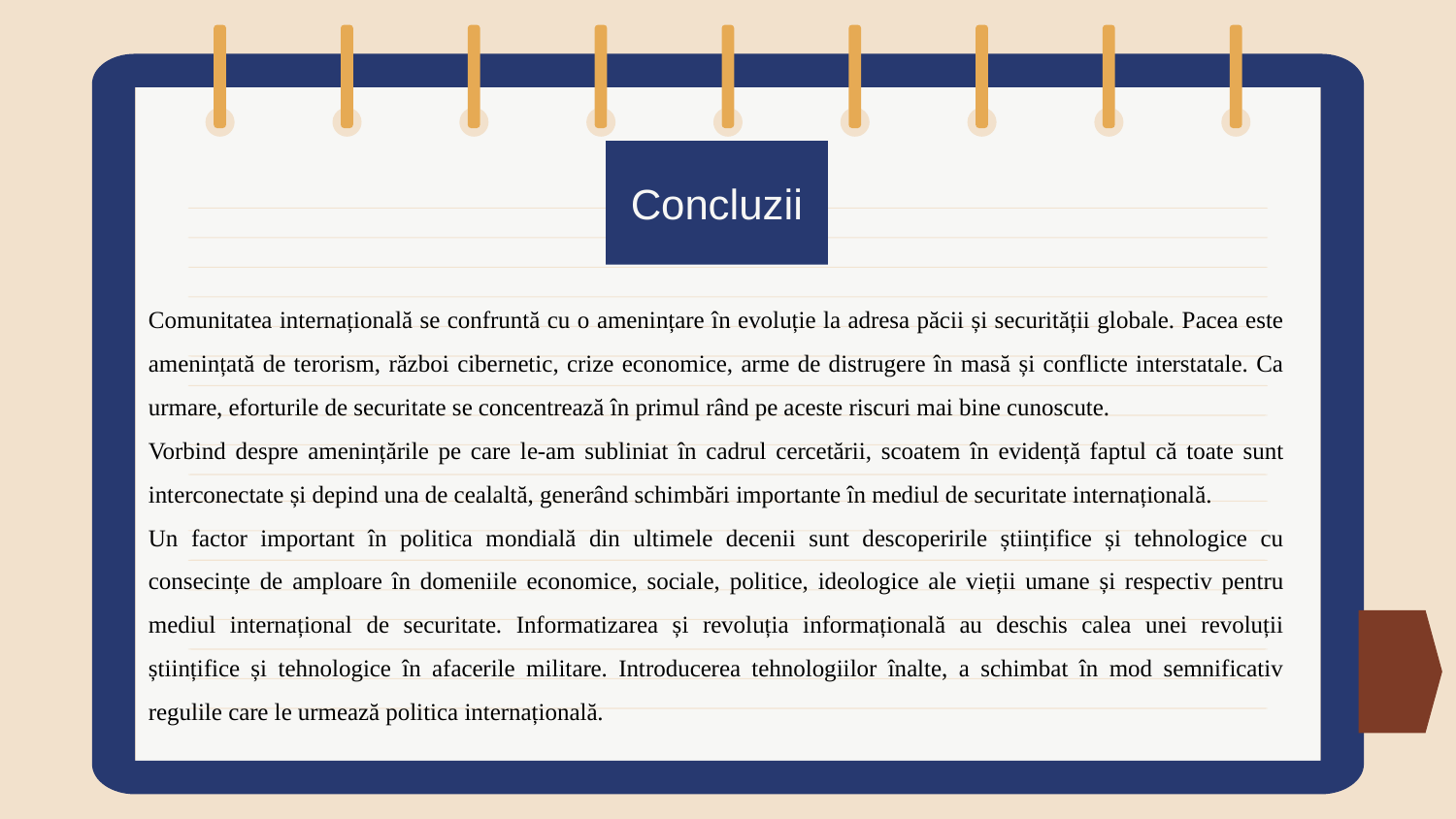

Concluzii
# Comunitatea internațională se confruntă cu o amenințare în evoluție la adresa păcii și securității globale. Pacea este amenințată de terorism, război cibernetic, crize economice, arme de distrugere în masă și conflicte interstatale. Ca urmare, eforturile de securitate se concentrează în primul rând pe aceste riscuri mai bine cunoscute.
Vorbind despre amenințările pe care le-am subliniat în cadrul cercetării, scoatem în evidență faptul că toate sunt interconectate și depind una de cealaltă, generând schimbări importante în mediul de securitate internațională.
Un factor important în politica mondială din ultimele decenii sunt descoperirile științifice și tehnologice cu consecințe de amploare în domeniile economice, sociale, politice, ideologice ale vieții umane și respectiv pentru mediul internațional de securitate. Informatizarea și revoluția informațională au deschis calea unei revoluții științifice și tehnologice în afacerile militare. Introducerea tehnologiilor înalte, a schimbat în mod semnificativ regulile care le urmează politica internațională.